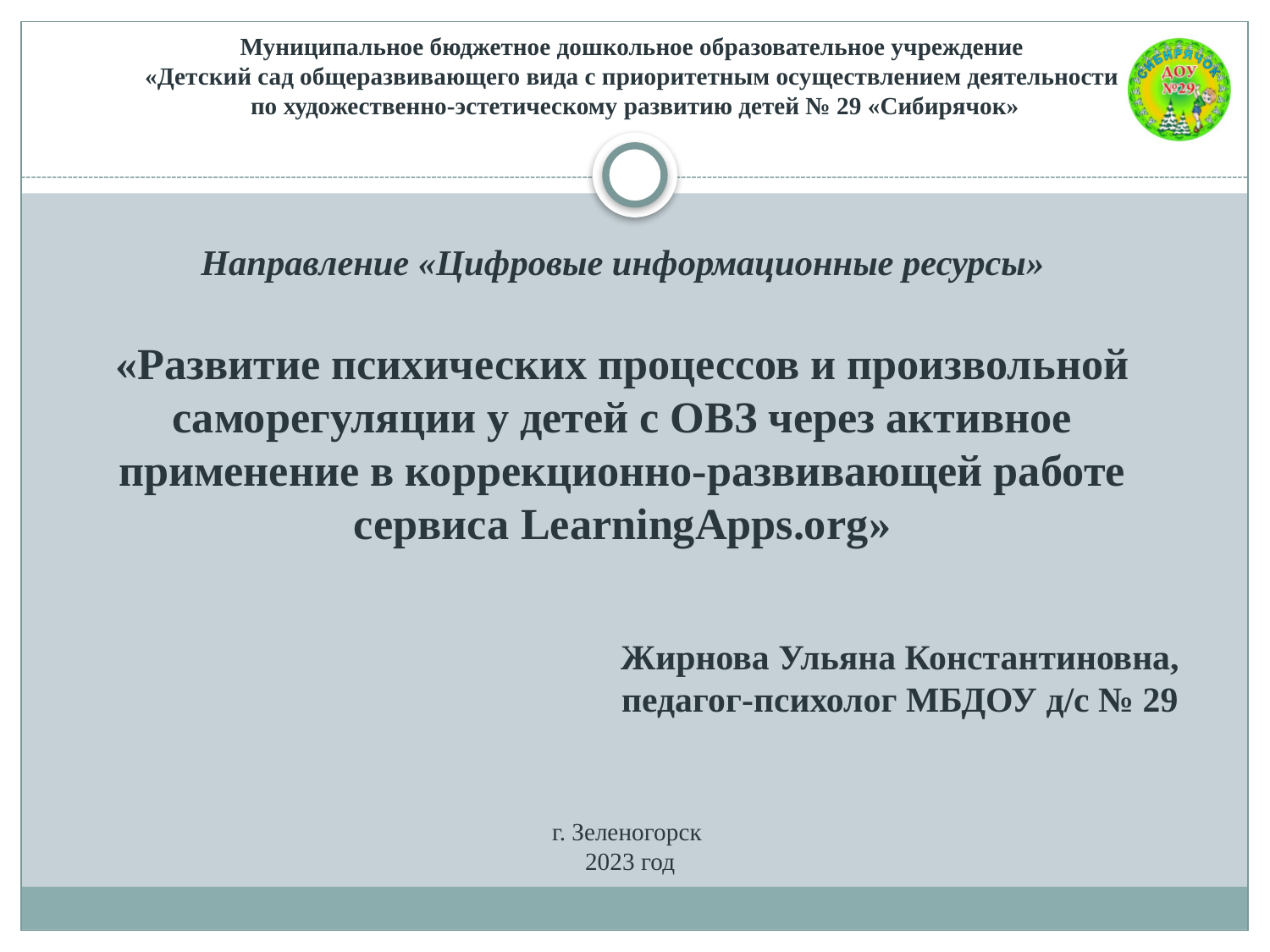

# Муниципальное бюджетное дошкольное образовательное учреждение «Детский сад общеразвивающего вида с приоритетным осуществлением деятельности по художественно-эстетическому развитию детей № 29 «Сибирячок»
Направление «Цифровые информационные ресурсы»

«Развитие психических процессов и произвольной саморегуляции у детей с ОВЗ через активное применение в коррекционно-развивающей работе сервиса LearningApps.org»

Жирнова Ульяна Константиновна, педагог-психолог МБДОУ д/с № 29
г. Зеленогорск
2023 год